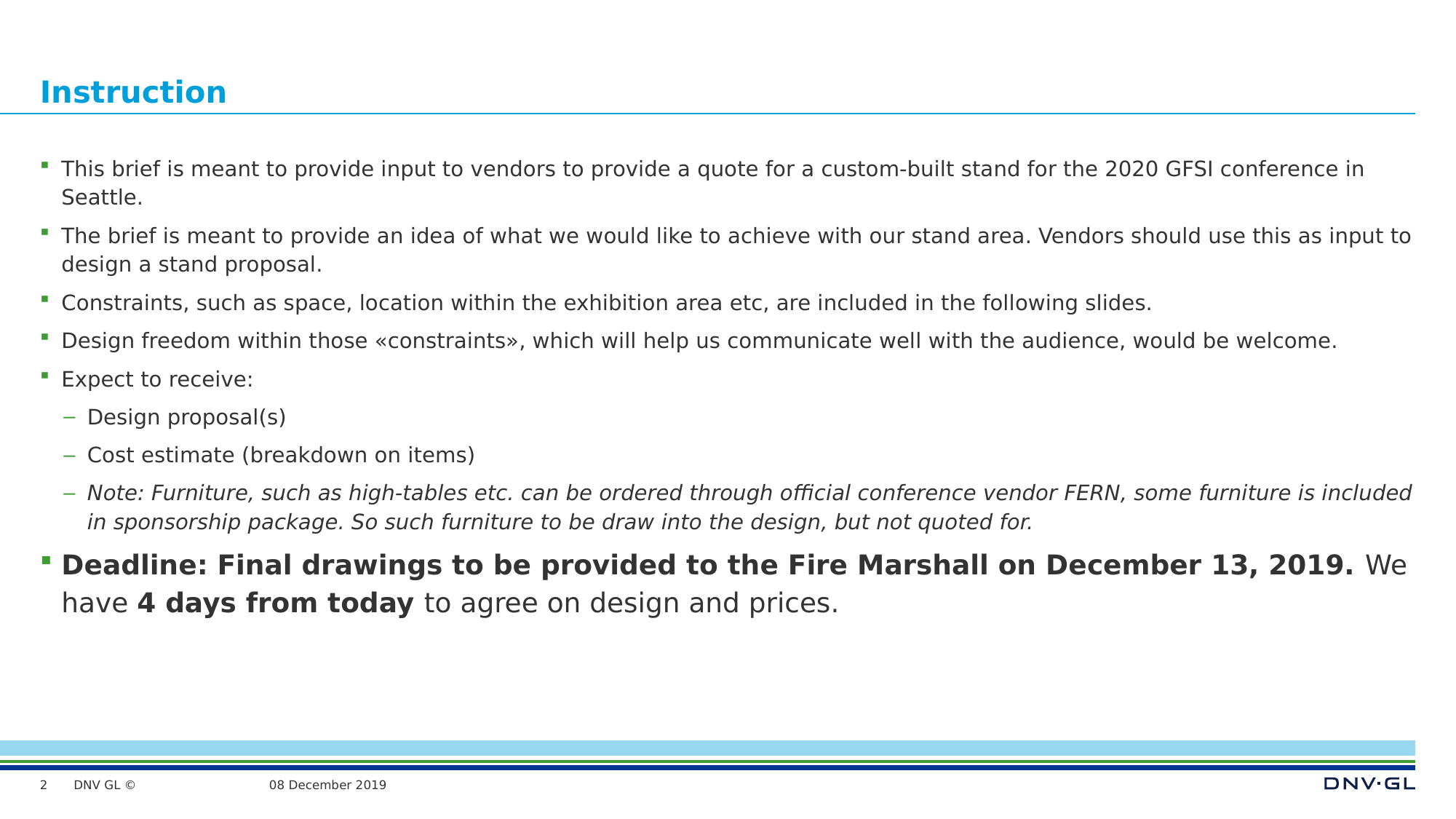

# Instruction
This brief is meant to provide input to vendors to provide a quote for a custom-built stand for the 2020 GFSI conference in Seattle.
The brief is meant to provide an idea of what we would like to achieve with our stand area. Vendors should use this as input to design a stand proposal.
Constraints, such as space, location within the exhibition area etc, are included in the following slides.
Design freedom within those «constraints», which will help us communicate well with the audience, would be welcome.
Expect to receive:
Design proposal(s)
Cost estimate (breakdown on items)
Note: Furniture, such as high-tables etc. can be ordered through official conference vendor FERN, some furniture is included in sponsorship package. So such furniture to be draw into the design, but not quoted for.
Deadline: Final drawings to be provided to the Fire Marshall on December 13, 2019. We have 4 days from today to agree on design and prices.
2